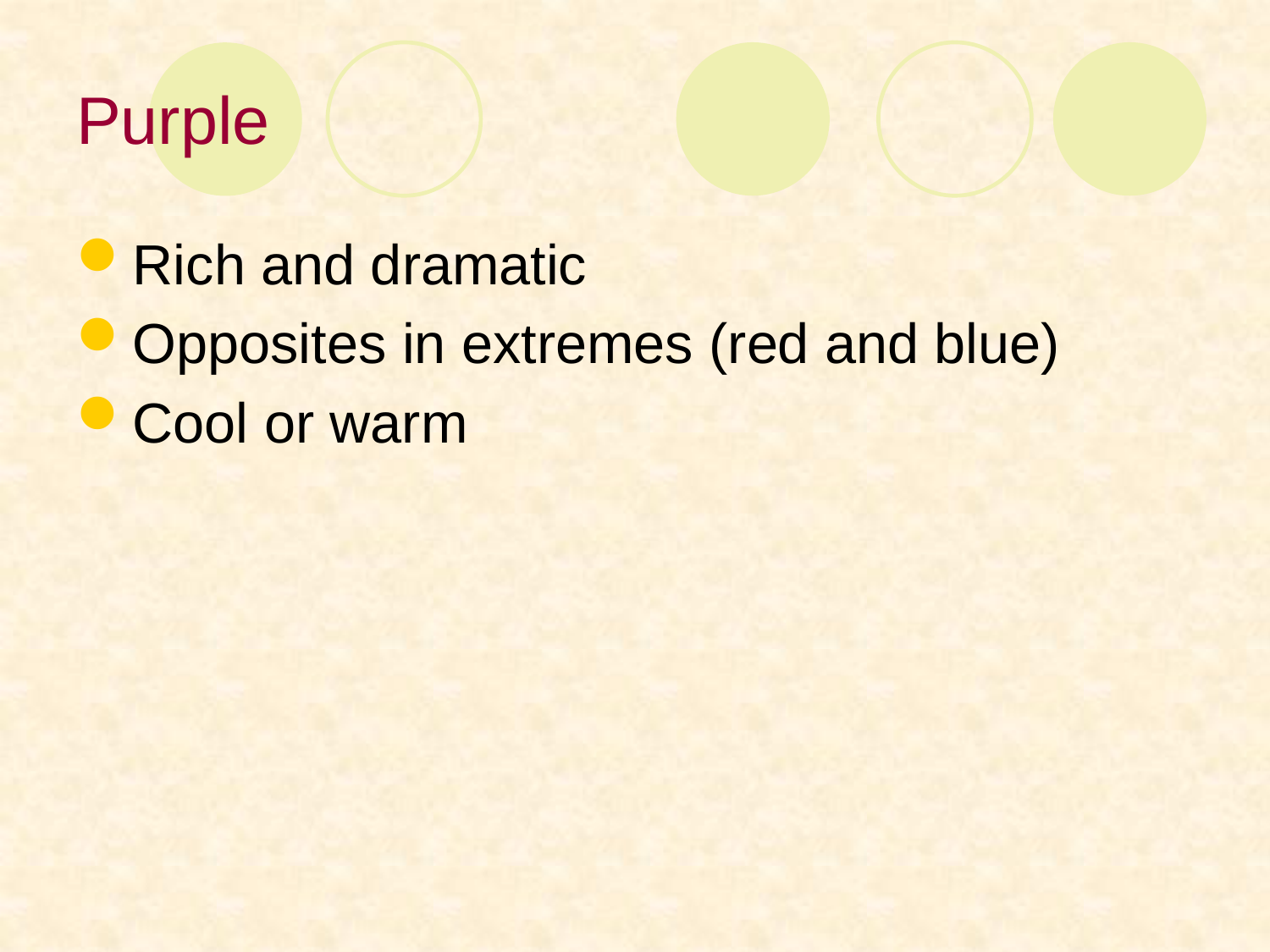

# Purple
Rich and dramatic
Opposites in extremes (red and blue)
Cool or warm